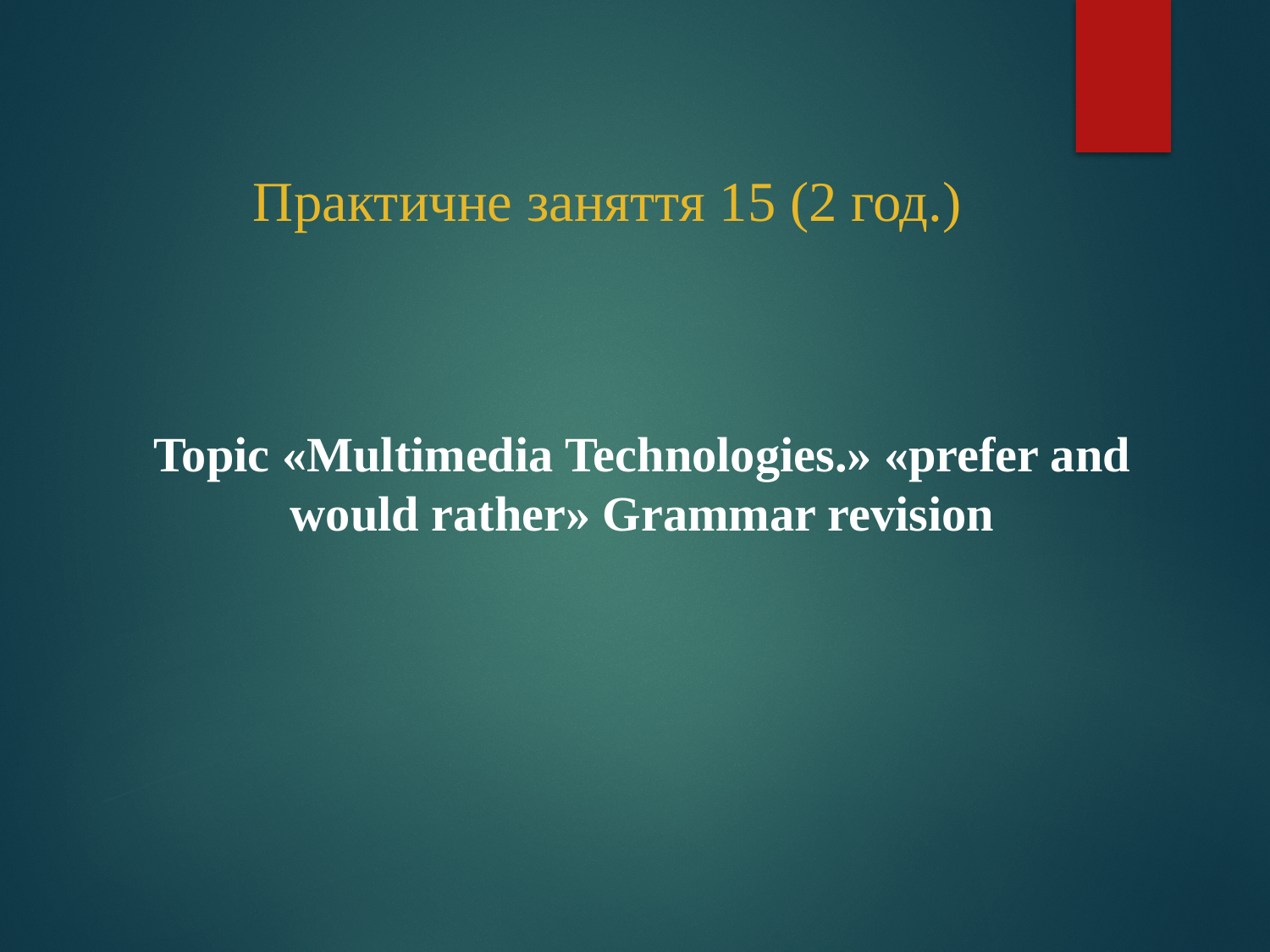

# Практичне заняття 15 (2 год.)
Topic «Multimedia Technologies.» «prefer and would rather» Grammar revision